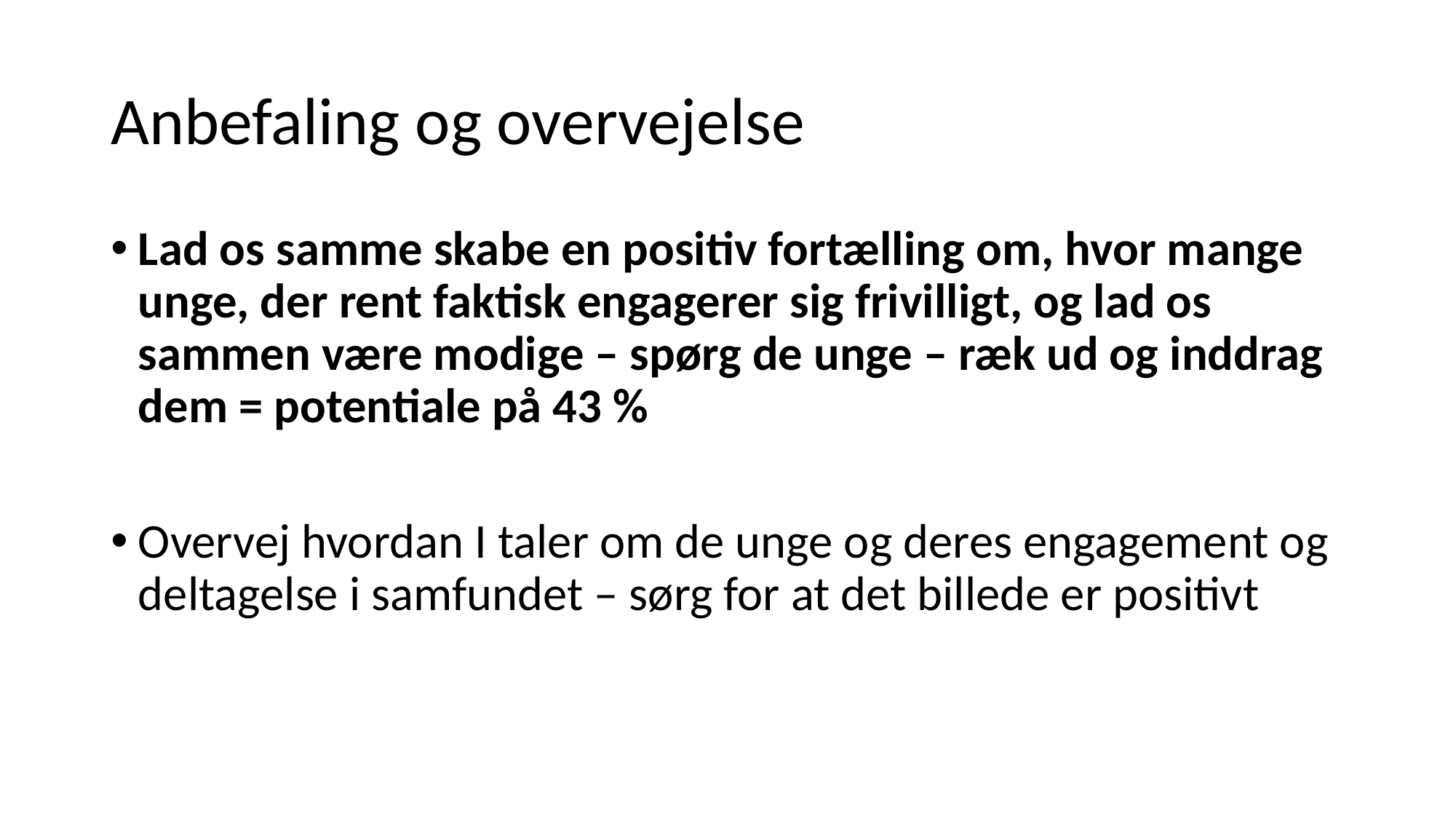

# Anbefaling og overvejelse
Lad os samme skabe en positiv fortælling om, hvor mange unge, der rent faktisk engagerer sig frivilligt, og lad os sammen være modige – spørg de unge – ræk ud og inddrag dem = potentiale på 43 %

Overvej hvordan I taler om de unge og deres engagement og deltagelse i samfundet – sørg for at det billede er positivt